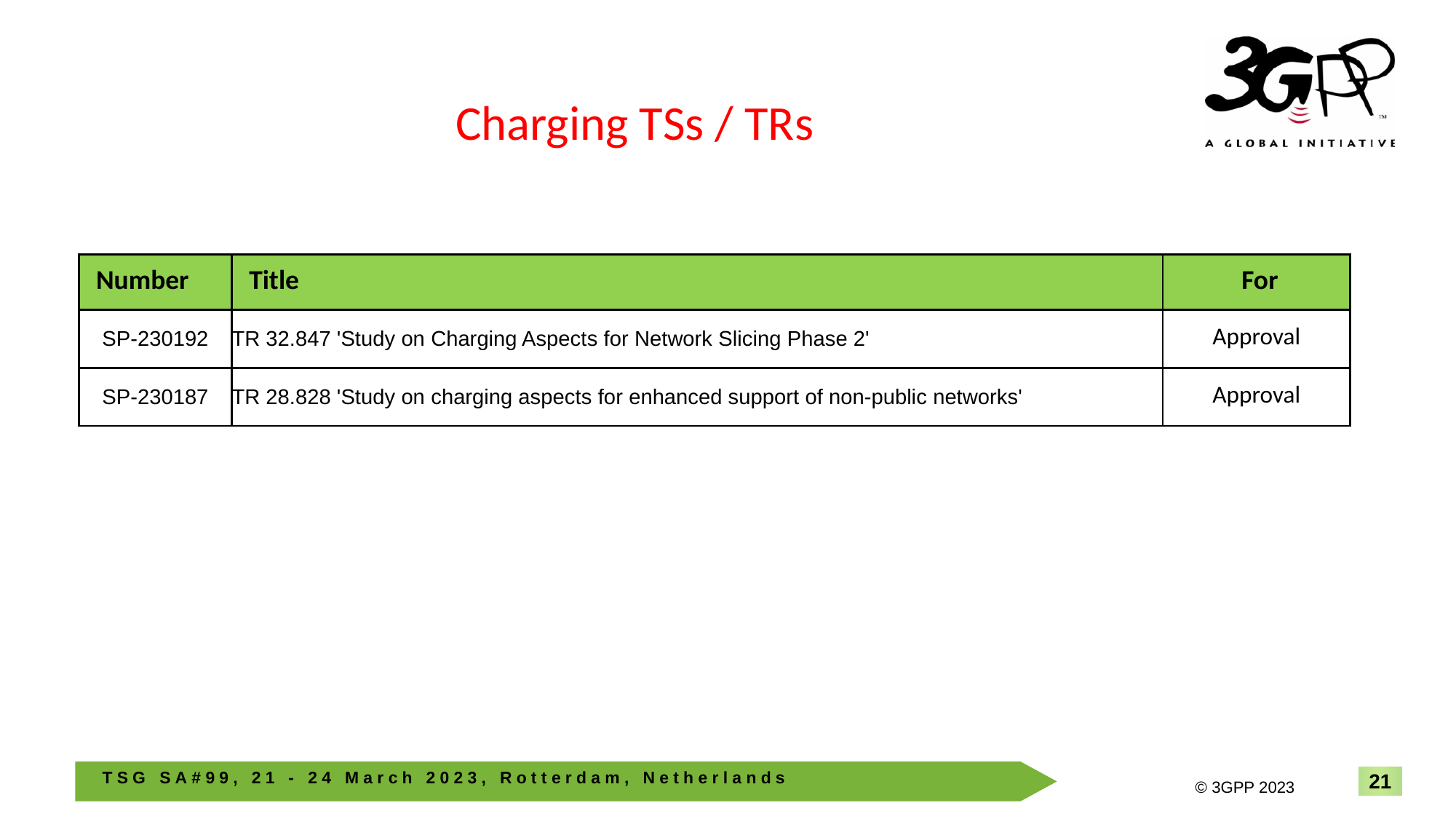

Charging TSs / TRs
| Number | Title | For |
| --- | --- | --- |
| SP-230192 | TR 32.847 'Study on Charging Aspects for Network Slicing Phase 2' | Approval |
| SP-230187 | TR 28.828 'Study on charging aspects for enhanced support of non-public networks' | Approval |